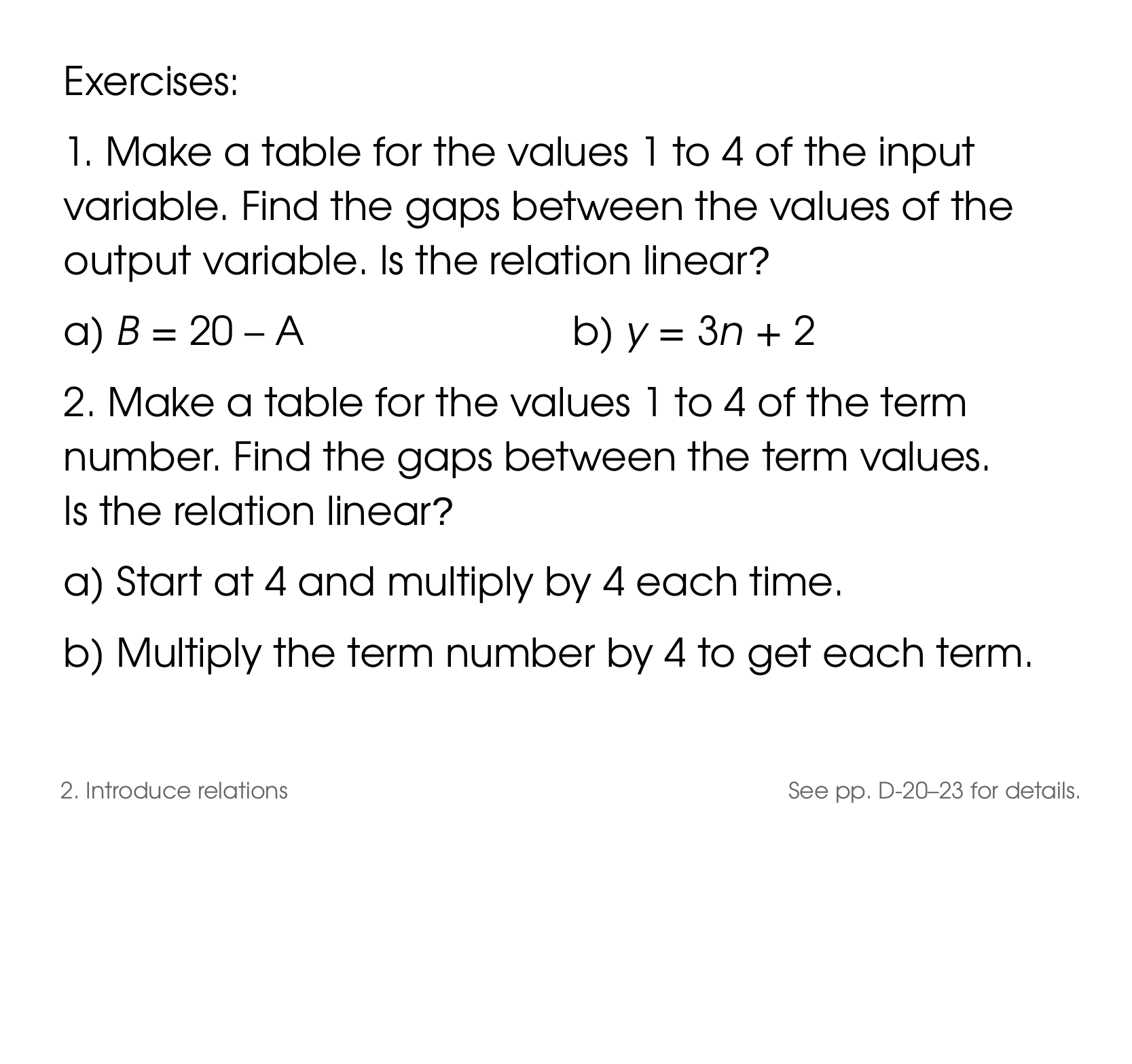

Exercises:
1. Make a table for the values 1 to 4 of the input variable. Find the gaps between the values of the output variable. Is the relation linear?
a) B = 20 – A  			b) y = 3n + 2
2. Make a table for the values 1 to 4 of the term number. Find the gaps between the term values.
Is the relation linear?
a) Start at 4 and multiply by 4 each time.
b) Multiply the term number by 4 to get each term.
2. Introduce relations
See pp. D-20–23 for details.